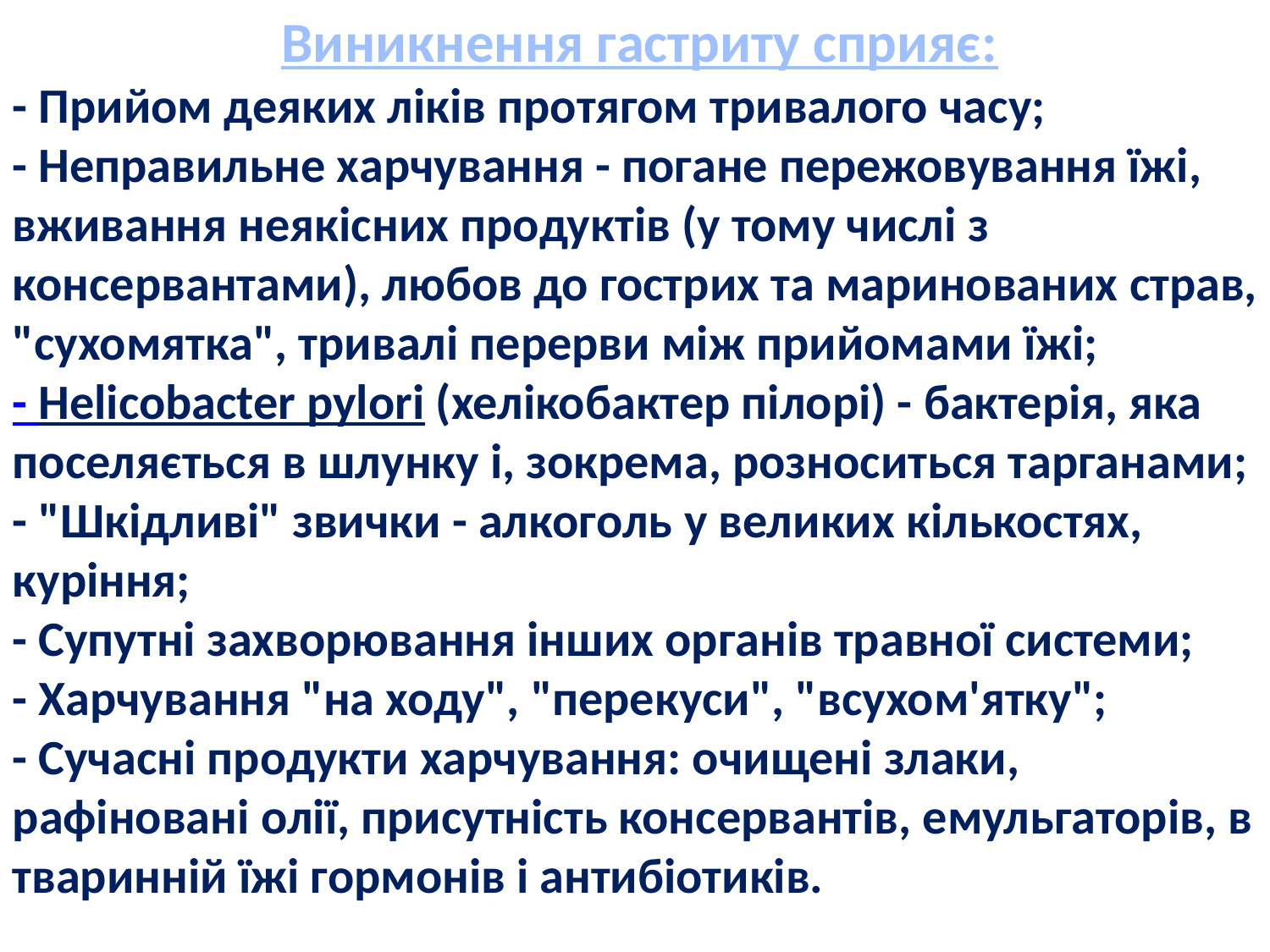

Виникнення гастриту сприяє:
- Прийом деяких ліків протягом тривалого часу;
- Неправильне харчування - погане пережовування їжі, вживання неякісних продуктів (у тому числі з  консервантами), любов до гострих та маринованих страв, "сухомятка", тривалі перерви між прийомами їжі;
- Helicobacter pylori (хелікобактер пілорі) - бактерія, яка поселяється в шлунку і, зокрема, розноситься тарганами;
- "Шкідливі" звички - алкоголь у великих кількостях, куріння;
- Супутні захворювання інших органів травної системи;
- Харчування "на ходу", "перекуси", "всухом'ятку";
- Сучасні продукти харчування: очищені злаки, рафіновані олії, присутність консервантів, емульгаторів, в тваринній їжі гормонів і антибіотиків.